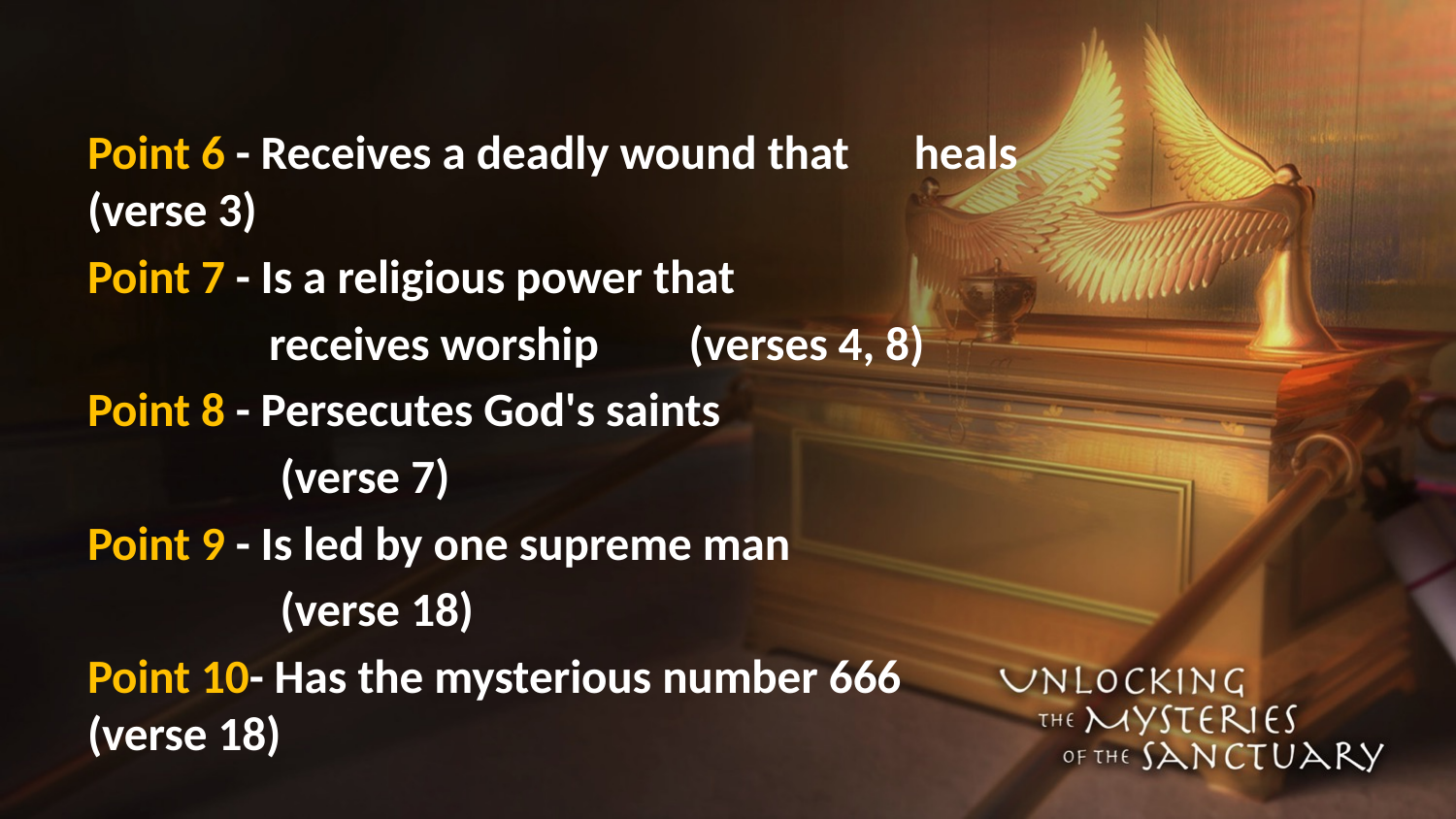

#
Point 6 - Receives a deadly wound that 			     heals 	 (verse 3)
Point 7 - Is a religious power that
                 receives worship  	(verses 4, 8)
Point 8 - Persecutes God's saints
	          (verse 7)
Point 9 - Is led by one supreme man
	          (verse 18)
Point 10- Has the mysterious number 666  	         (verse 18)